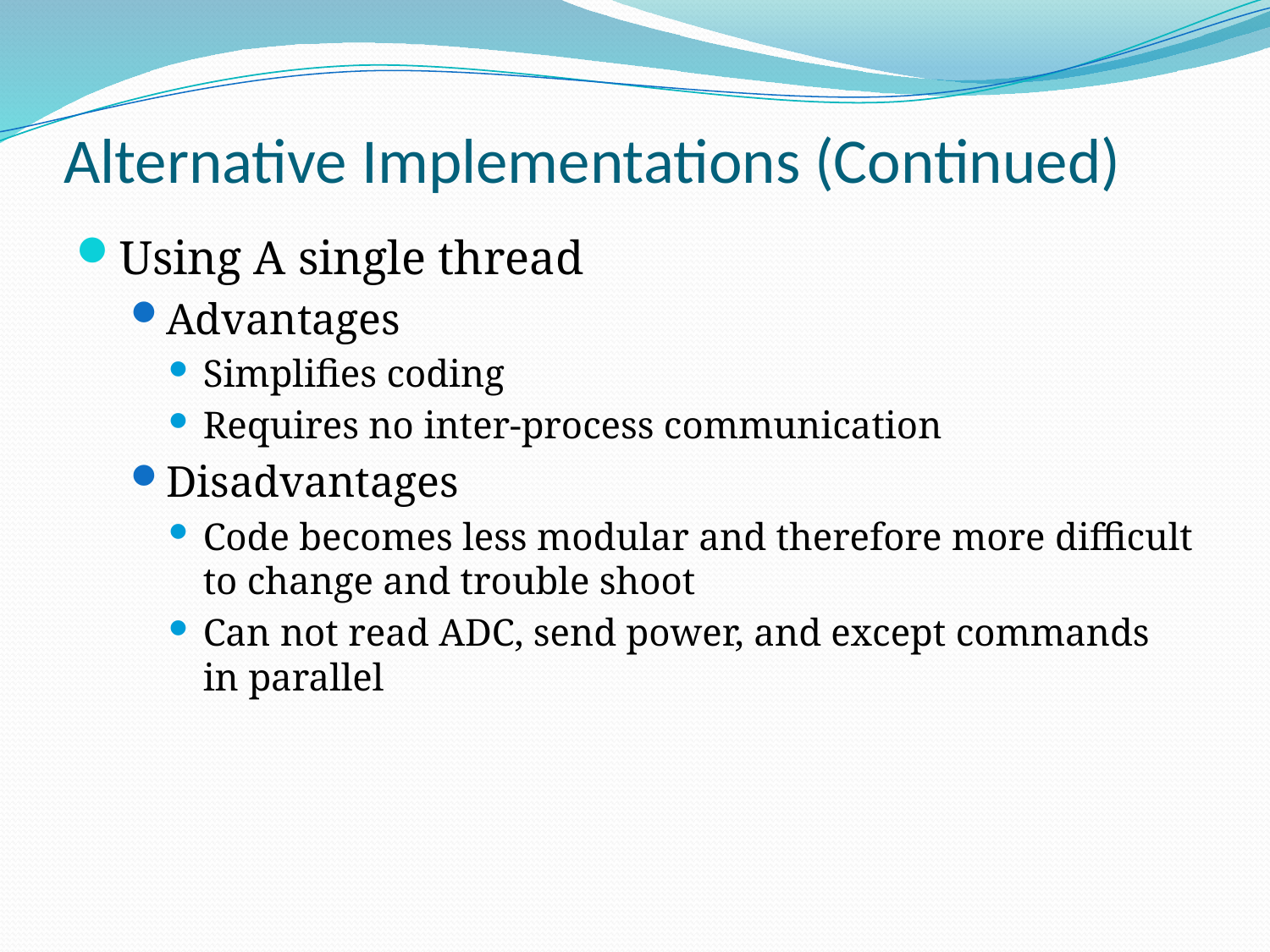

# Alternative Implementations (Continued)
Using A single thread
Advantages
Simplifies coding
Requires no inter-process communication
Disadvantages
Code becomes less modular and therefore more difficult to change and trouble shoot
Can not read ADC, send power, and except commands in parallel